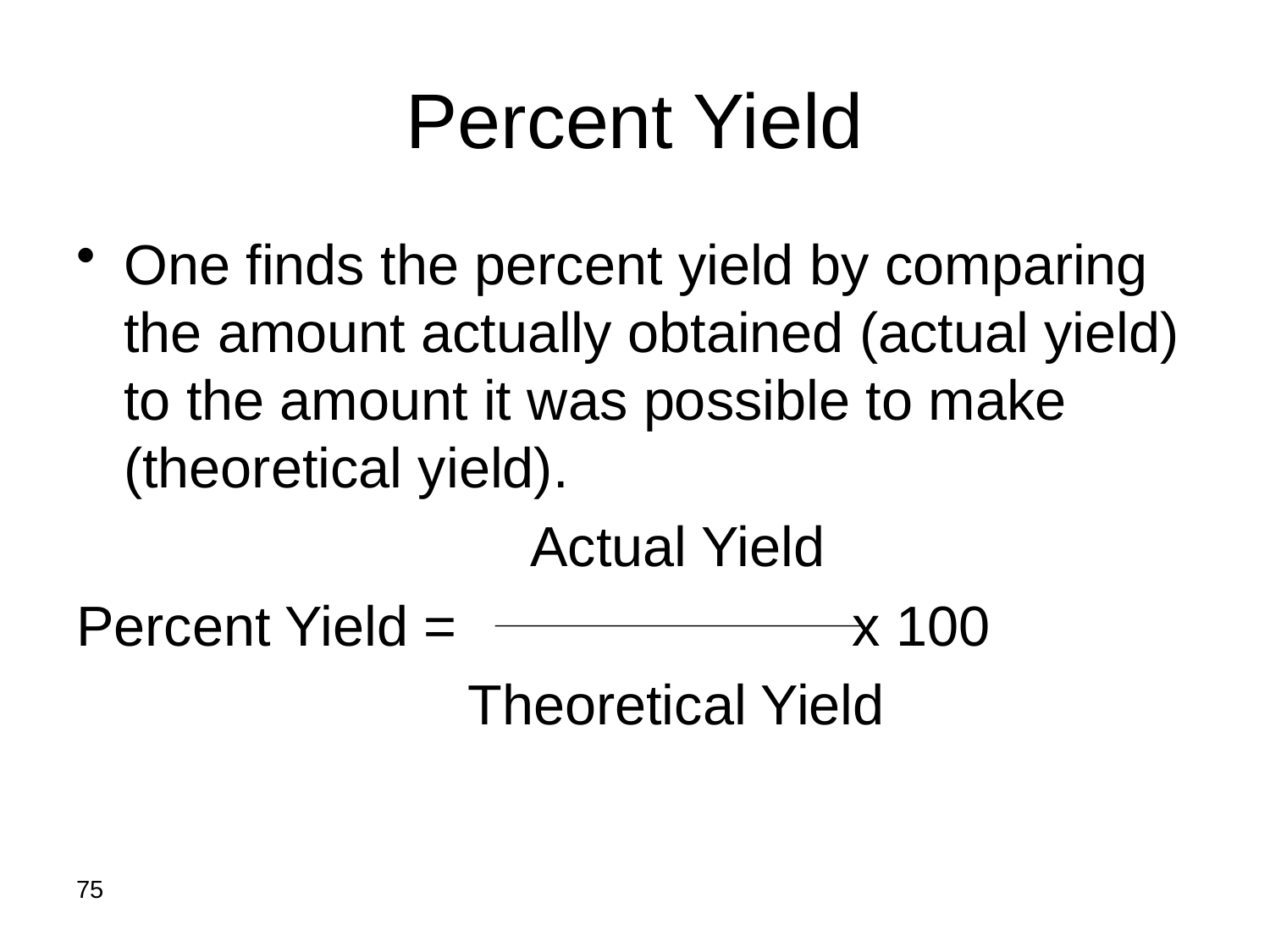

# Percent Yield
One finds the percent yield by comparing the amount actually obtained (actual yield) to the amount it was possible to make (theoretical yield).
                             Actual Yield
Percent Yield =			      x 100
                         Theoretical Yield

75